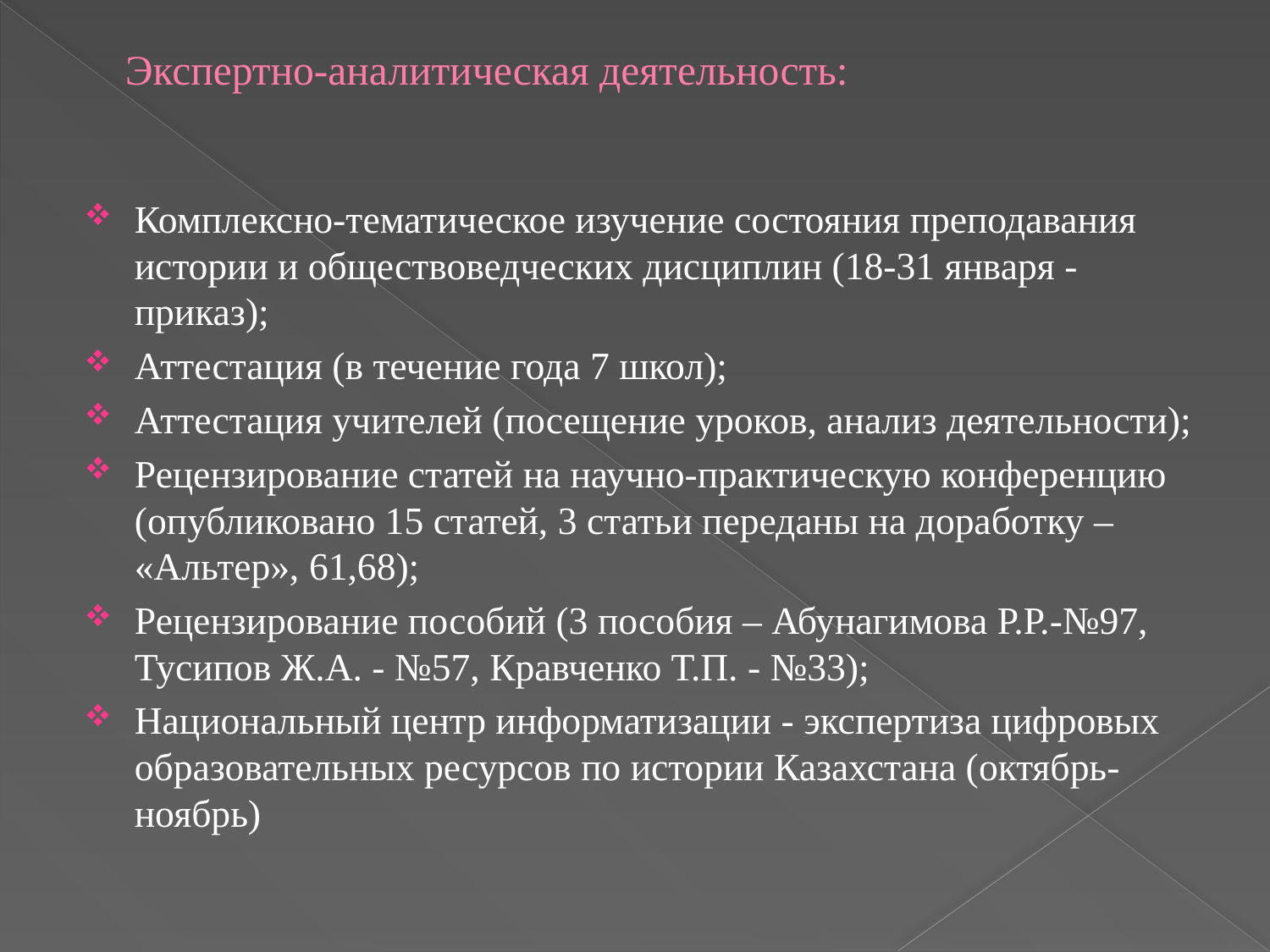

# Экспертно-аналитическая деятельность:
Комплексно-тематическое изучение состояния преподавания истории и обществоведческих дисциплин (18-31 января - приказ);
Аттестация (в течение года 7 школ);
Аттестация учителей (посещение уроков, анализ деятельности);
Рецензирование статей на научно-практическую конференцию (опубликовано 15 статей, 3 статьи переданы на доработку – «Альтер», 61,68);
Рецензирование пособий (3 пособия – Абунагимова Р.Р.-№97, Тусипов Ж.А. - №57, Кравченко Т.П. - №33);
Национальный центр информатизации - экспертиза цифровых образовательных ресурсов по истории Казахстана (октябрь-ноябрь)